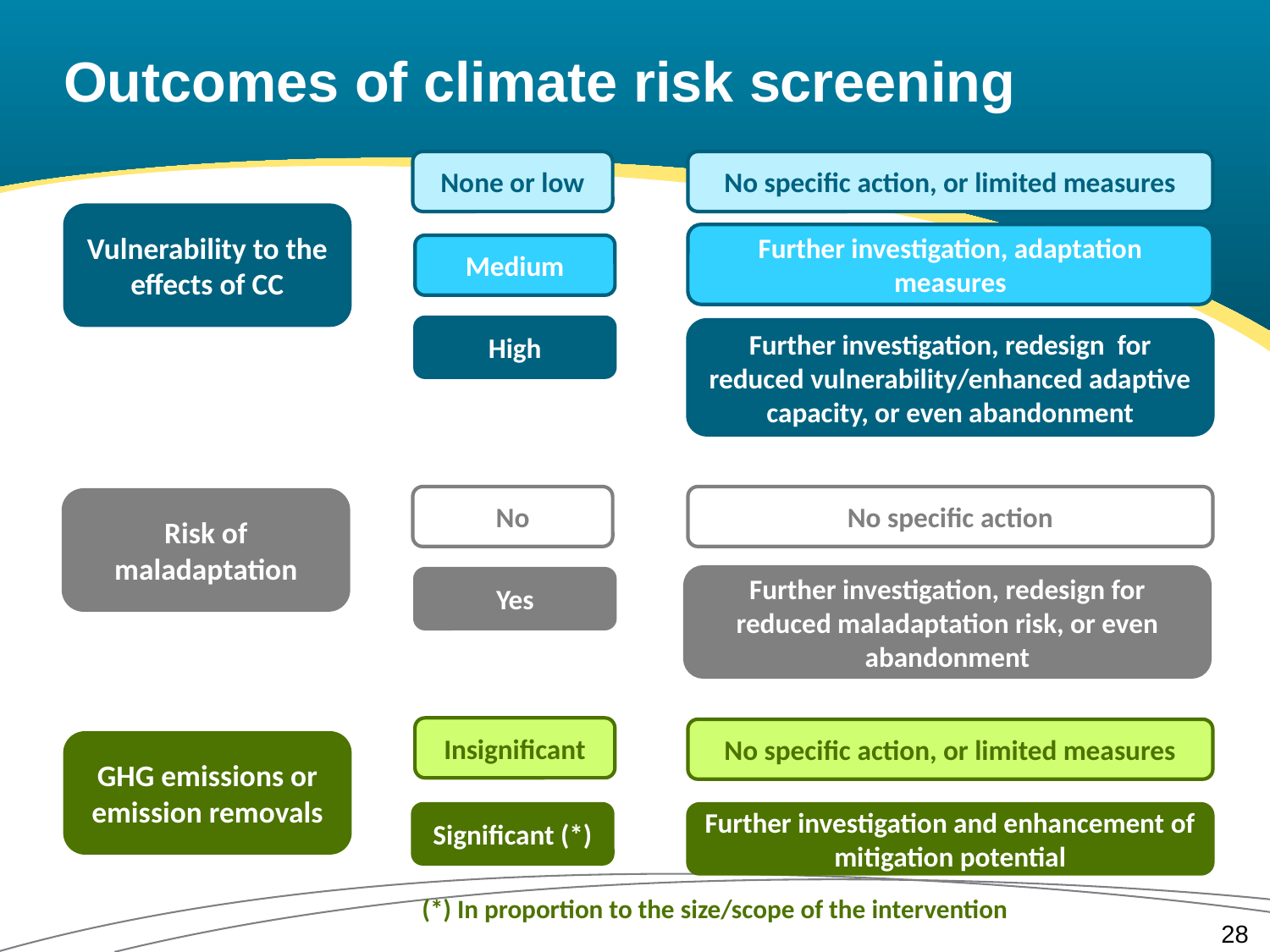

# Outcomes of climate risk screening
None or low
No specific action, or limited measures
Vulnerability to the effects of CC
Further investigation, adaptation measures
Medium
High
Further investigation, redesign  for reduced vulnerability/enhanced adaptive capacity, or even abandonment
No
No specific action
Risk of maladaptation
Further investigation, redesign for reduced maladaptation risk, or even abandonment
Yes
Insignificant
No specific action, or limited measures
GHG emissions or emission removals
Significant (*)
Further investigation and enhancement of mitigation potential
(*) In proportion to the size/scope of the intervention
28